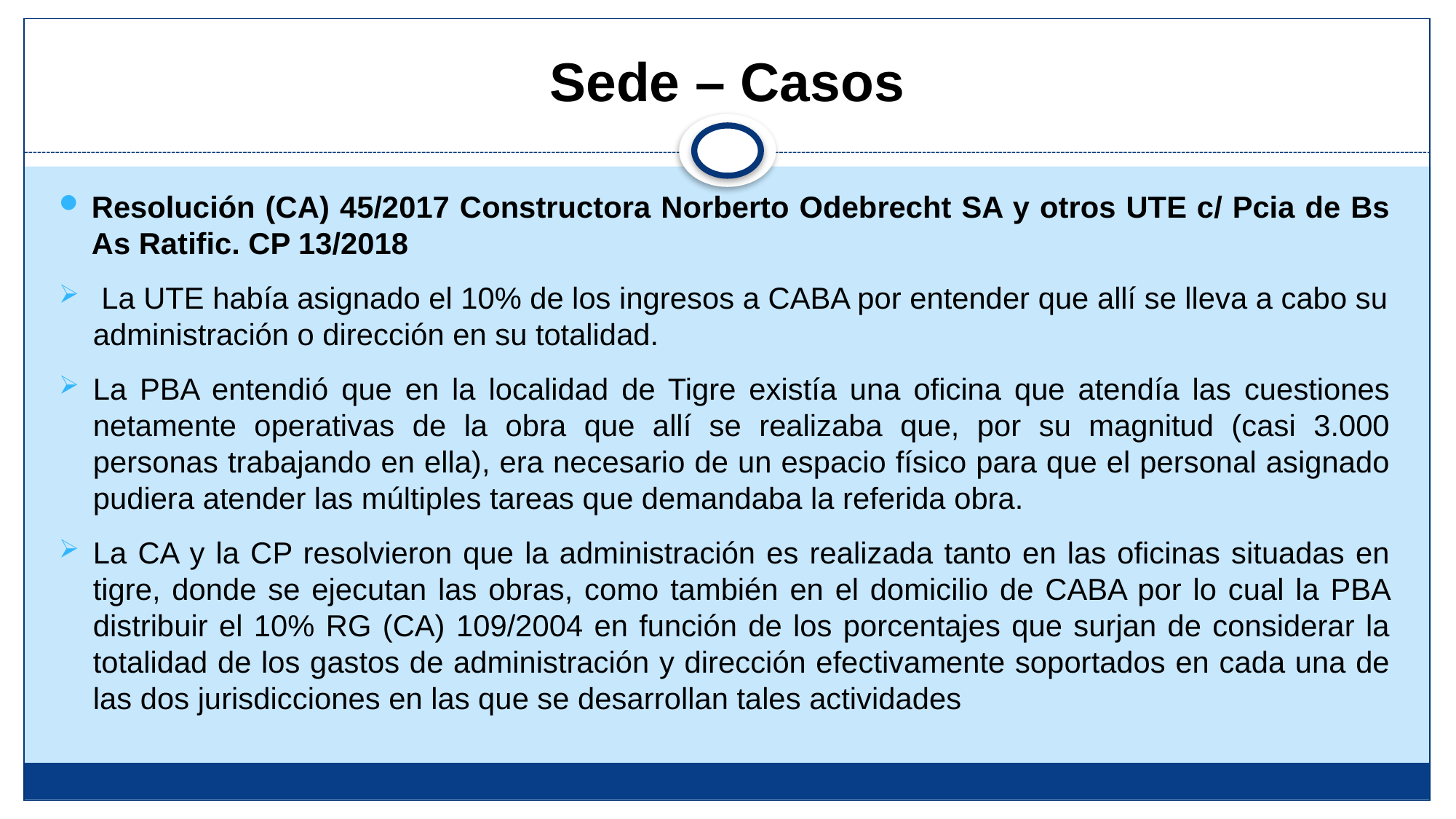

# Sede – Casos
Resolución (CA) 45/2017 Constructora Norberto Odebrecht SA y otros UTE c/ Pcia de Bs As Ratific. CP 13/2018
 La UTE había asignado el 10% de los ingresos a CABA por entender que allí se lleva a cabo su administración o dirección en su totalidad.
La PBA entendió que en la localidad de Tigre existía una oficina que atendía las cuestiones netamente operativas de la obra que allí se realizaba que, por su magnitud (casi 3.000 personas trabajando en ella), era necesario de un espacio físico para que el personal asignado pudiera atender las múltiples tareas que demandaba la referida obra.
La CA y la CP resolvieron que la administración es realizada tanto en las oficinas situadas en tigre, donde se ejecutan las obras, como también en el domicilio de CABA por lo cual la PBA distribuir el 10% RG (CA) 109/2004 en función de los porcentajes que surjan de considerar la totalidad de los gastos de administración y dirección efectivamente soportados en cada una de las dos jurisdicciones en las que se desarrollan tales actividades